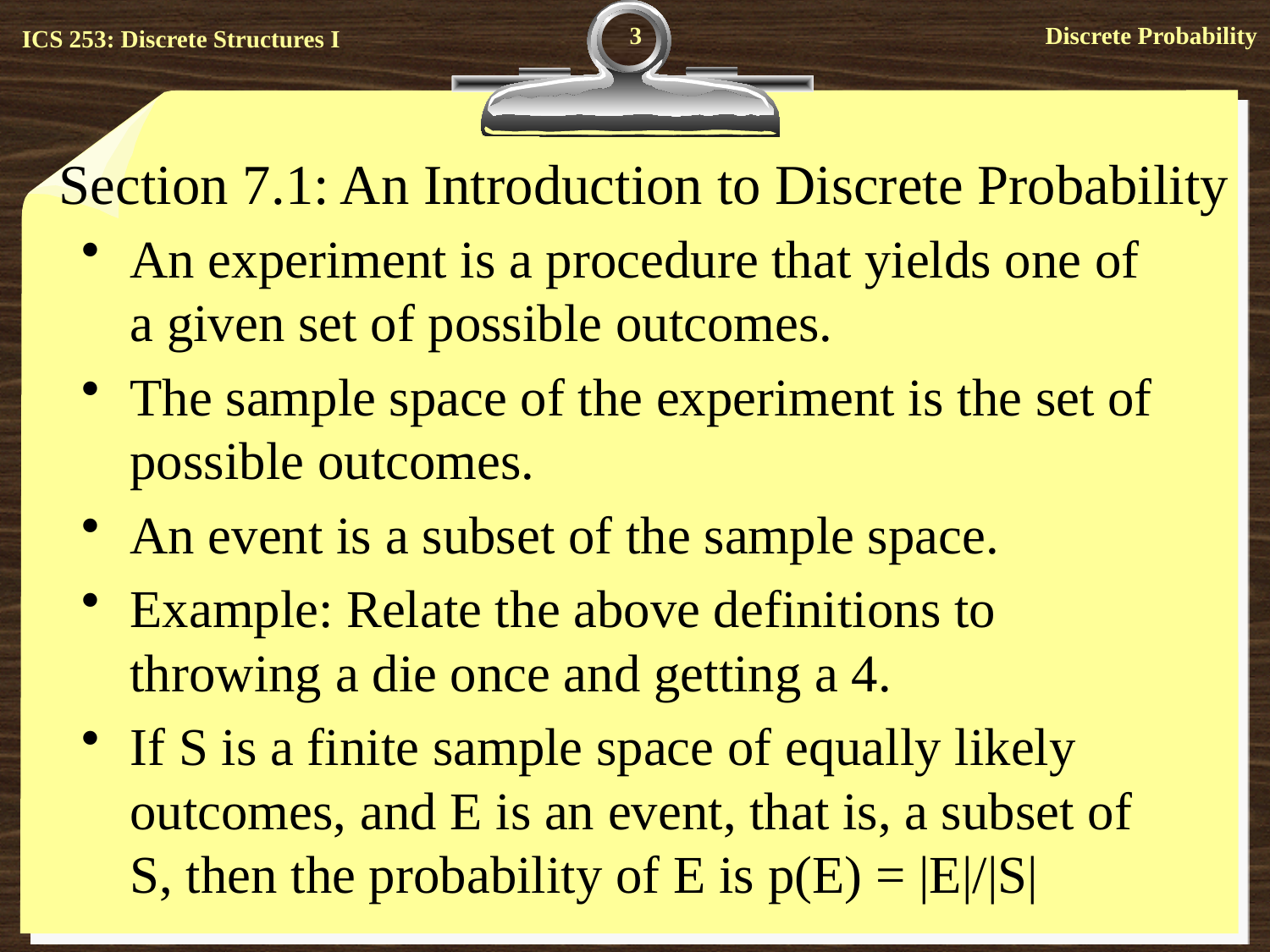

3
# Section 7.1: An Introduction to Discrete Probability
An experiment is a procedure that yields one of a given set of possible outcomes.
The sample space of the experiment is the set of possible outcomes.
An event is a subset of the sample space.
Example: Relate the above definitions to throwing a die once and getting a 4.
If S is a finite sample space of equally likely outcomes, and E is an event, that is, a subset of S, then the probability of E is p(E) = |E|/|S|